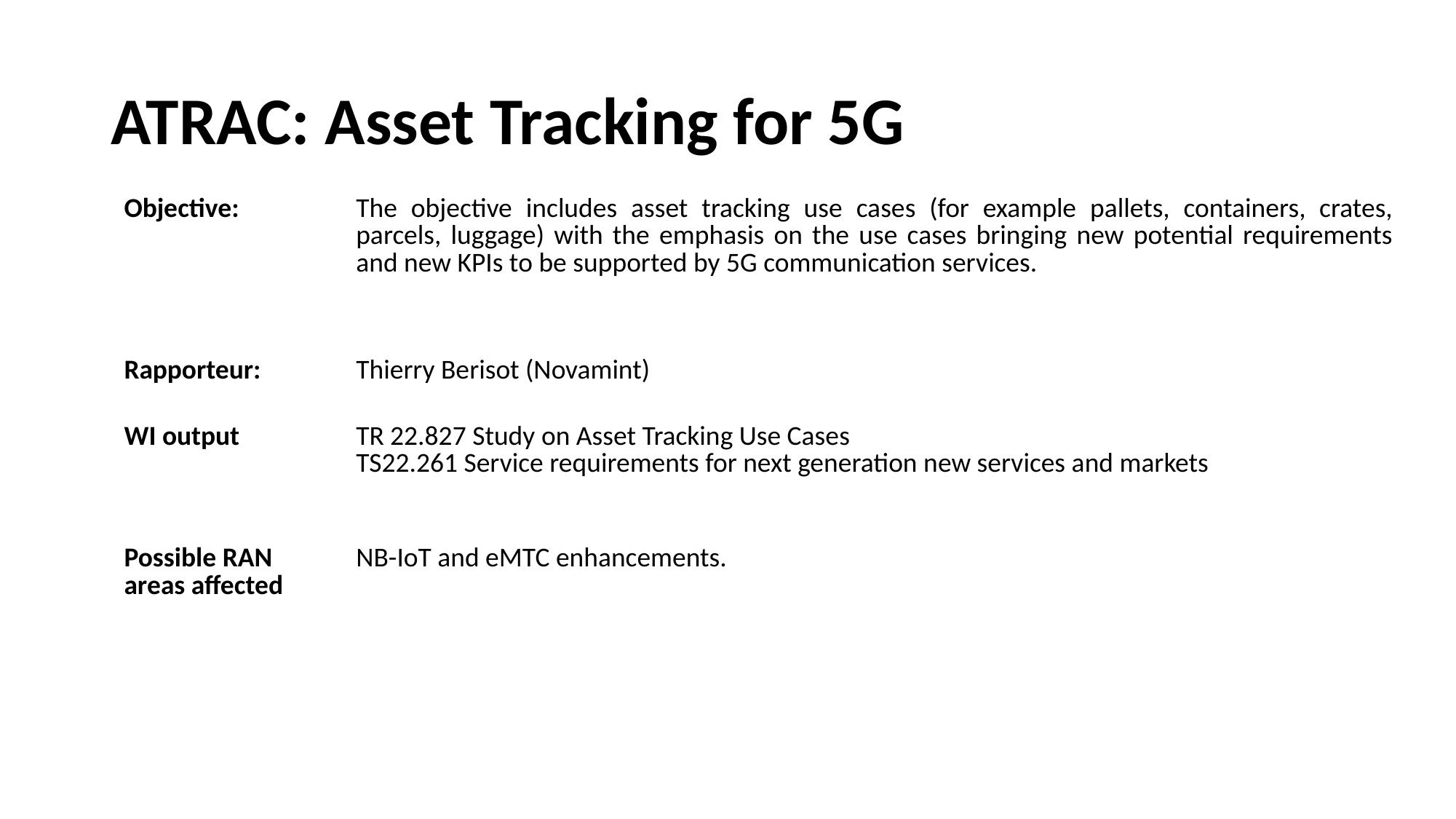

# ATRAC: Asset Tracking for 5G
| Objective: | The objective includes asset tracking use cases (for example pallets, containers, crates, parcels, luggage) with the emphasis on the use cases bringing new potential requirements and new KPIs to be supported by 5G communication services. |
| --- | --- |
| Rapporteur: | Thierry Berisot (Novamint) |
| WI output | TR 22.827 Study on Asset Tracking Use Cases TS22.261 Service requirements for next generation new services and markets |
| Possible RAN areas affected | NB-IoT and eMTC enhancements. |